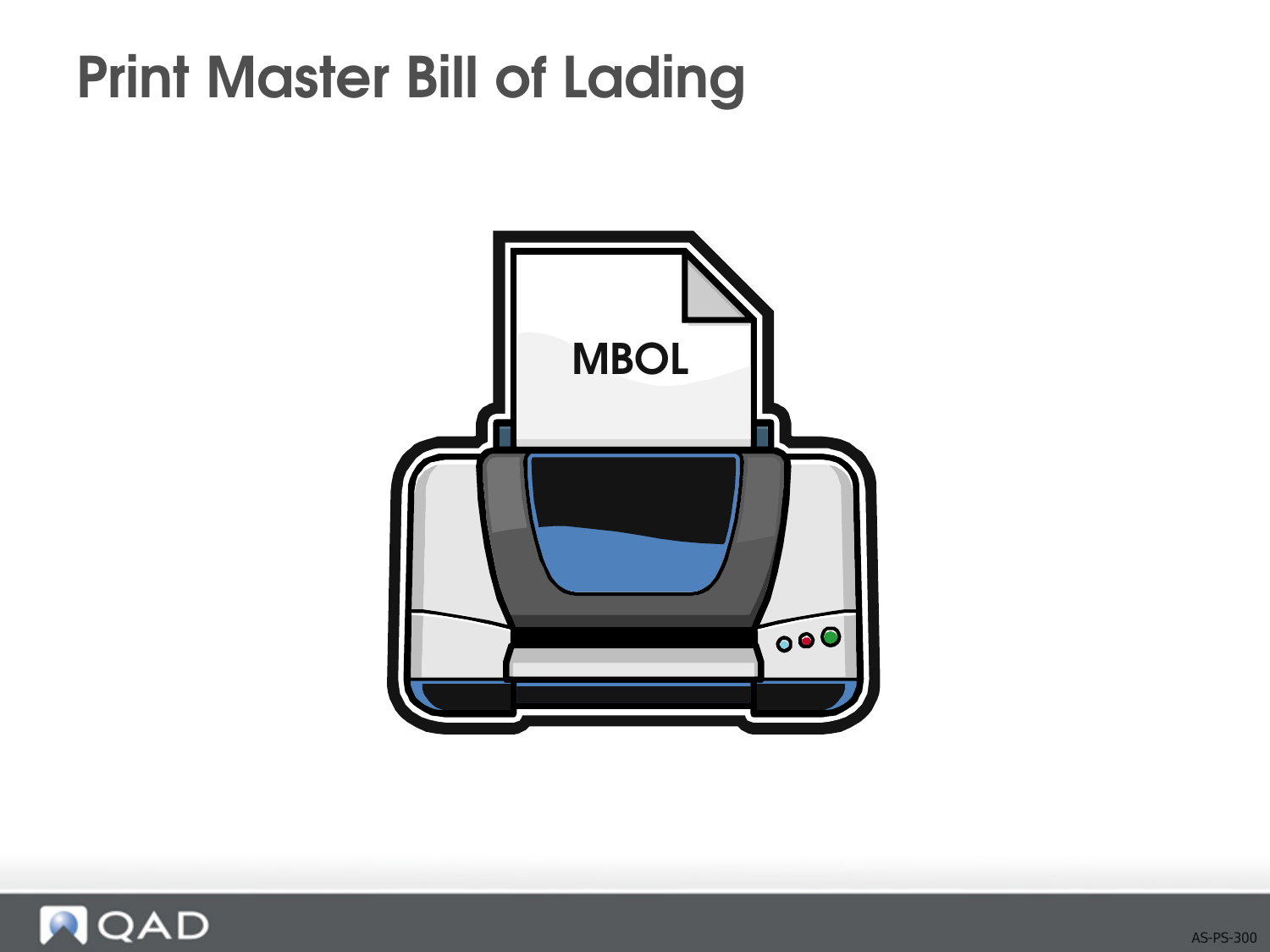

# Print Master Bill of Lading

MBOL

AS-PS-300